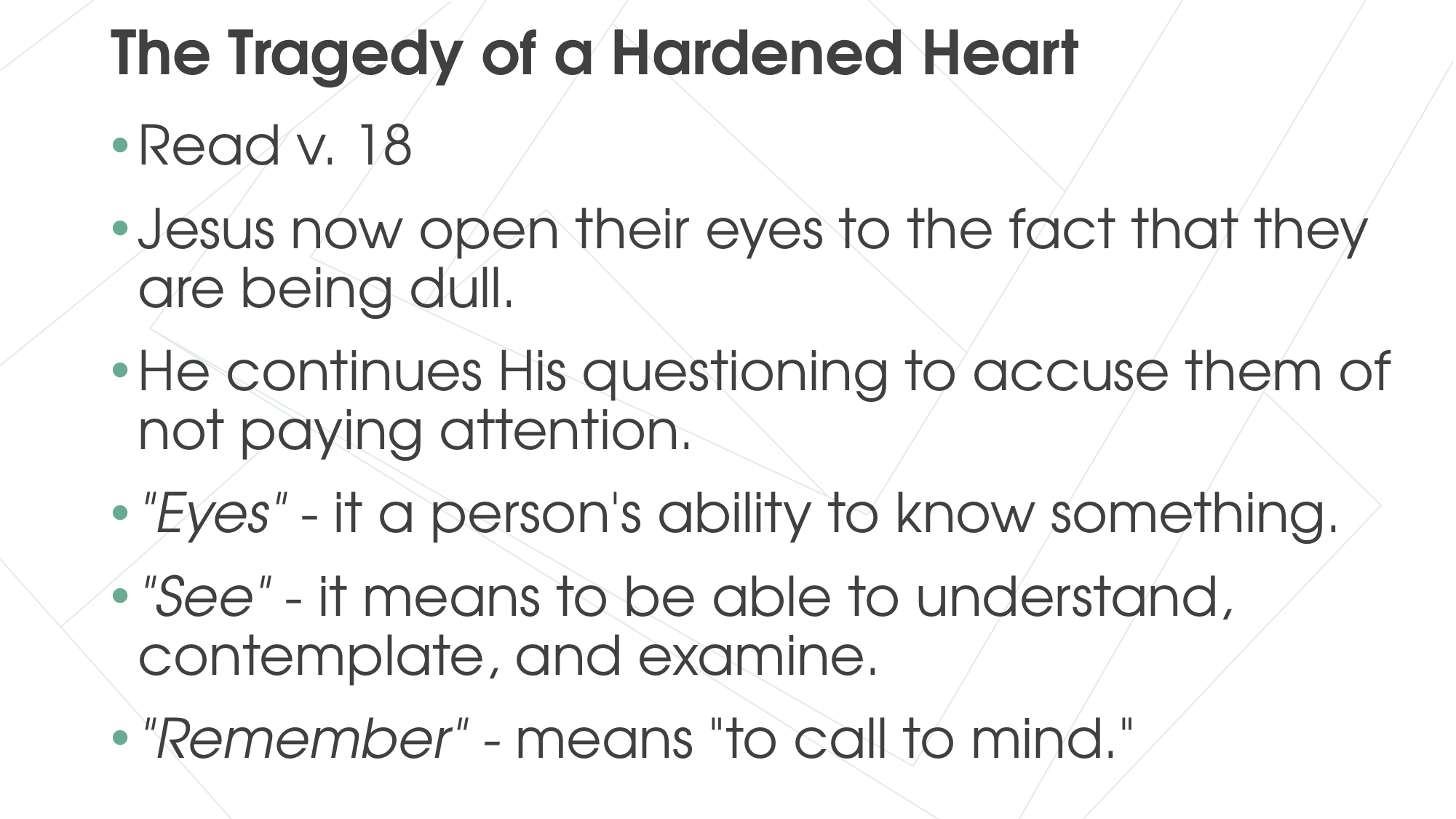

# The Tragedy of a Hardened Heart
Read v. 18
Jesus now open their eyes to the fact that they are being dull.
He continues His questioning to accuse them of not paying attention.
"Eyes" - it a person's ability to know something.
"See" - it means to be able to understand, contemplate, and examine.
"Remember" - means "to call to mind."